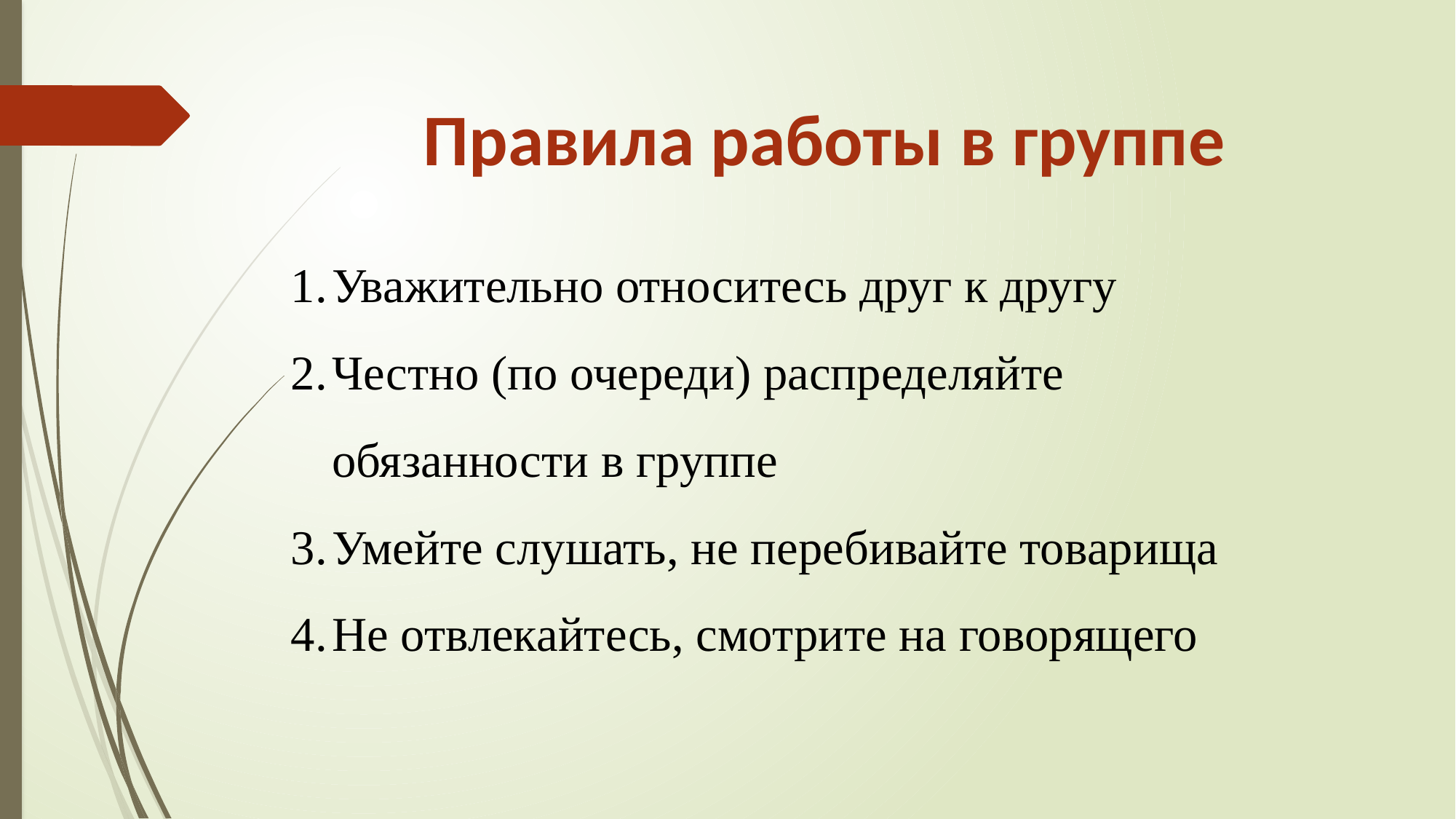

Правила работы в группе
Уважительно относитесь друг к другу
Честно (по очереди) распределяйте обязанности в группе
Умейте слушать, не перебивайте товарища
Не отвлекайтесь, смотрите на говорящего